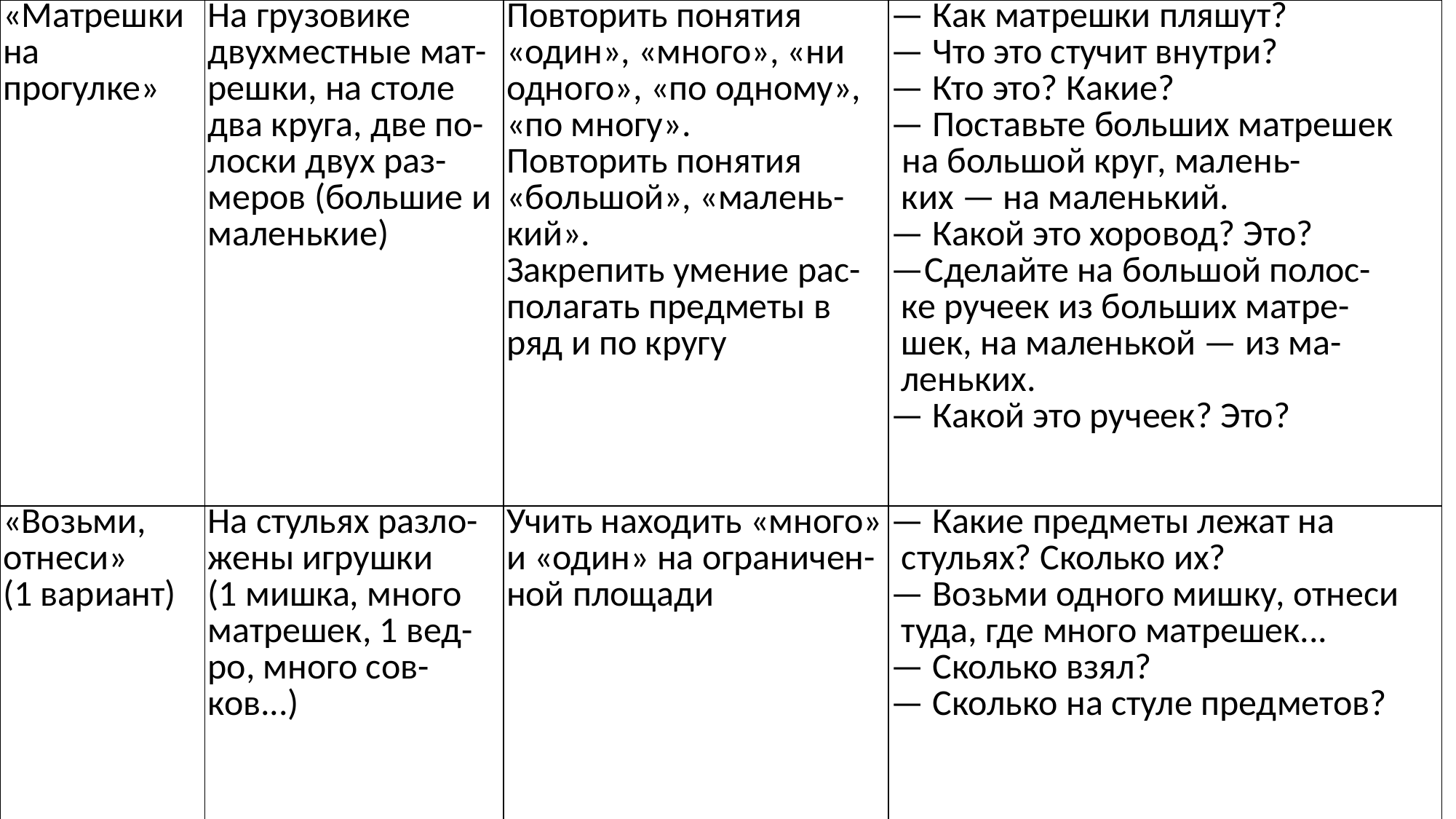

| «Матрешки на прогулке» | На грузовике двухместные мат- решки, на столе два круга, две по- лоски двух раз- меров (большие и маленькие) | Повторить понятия «один», «много», «ни одного», «по одному», «по многу». Повторить понятия «большой», «малень- кий». Закрепить умение рас- полагать предметы в ряд и по кругу | — Как матрешки пляшут? — Что это стучит внутри? — Кто это? Какие? — Поставьте больших матрешек на большой круг, малень- ких — на маленький. — Какой это хоровод? Это? —Сделайте на большой полос- ке ручеек из больших матре- шек, на маленькой — из ма- леньких. — Какой это ручеек? Это? |
| --- | --- | --- | --- |
| «Возьми, отнеси» (1 вариант) | На стульях разло- жены игрушки (1 мишка, много матрешек, 1 вед- ро, много сов- ков...) | Учить находить «много» и «один» на ограничен- ной площади | — Какие предметы лежат на стульях? Сколько их? — Возьми одного мишку, отнеси туда, где много матрешек... — Сколько взял? — Сколько на стуле предметов? |